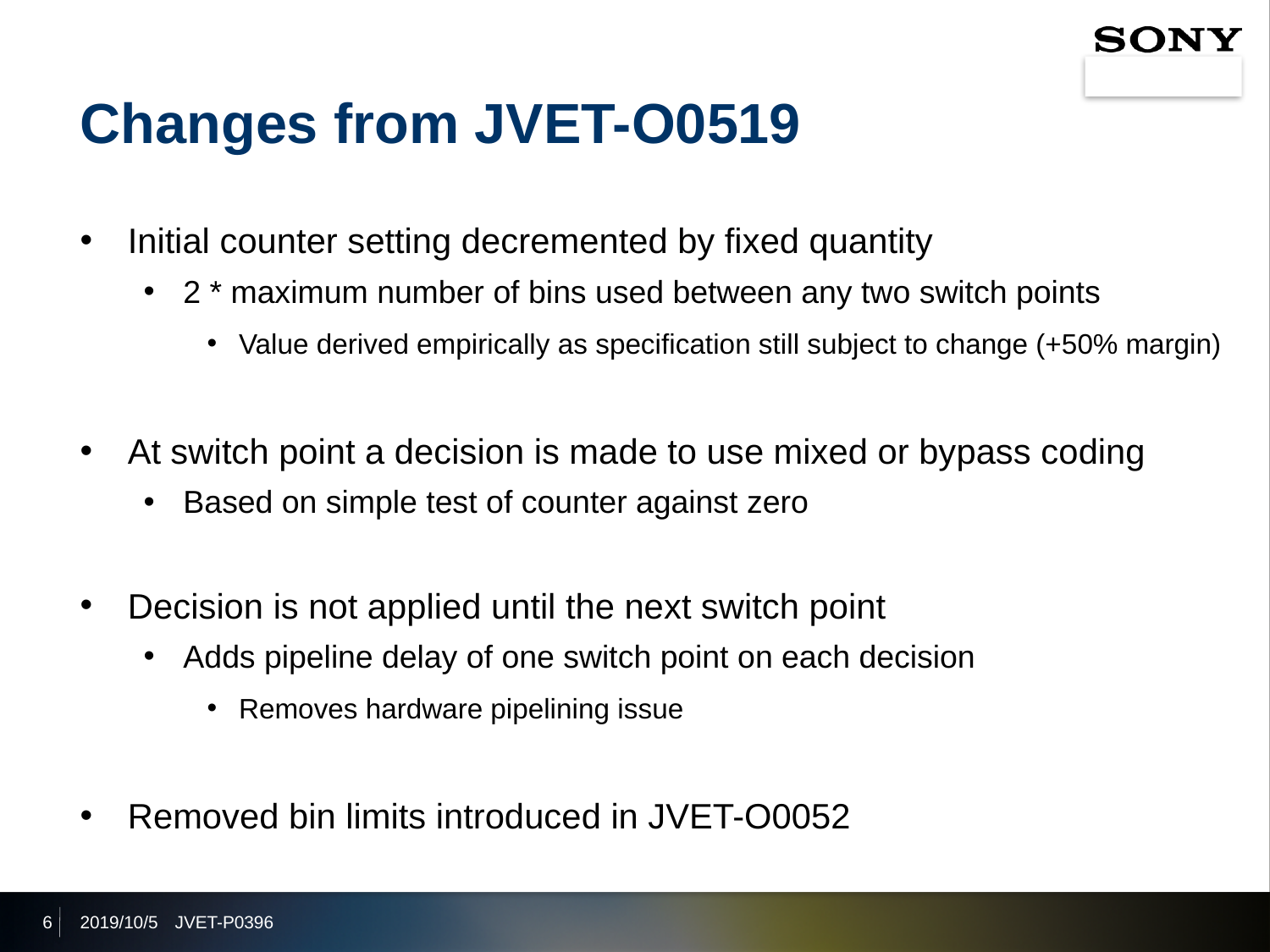

# Changes from JVET-O0519

Initial counter setting decremented by fixed quantity
2 * maximum number of bins used between any two switch points
Value derived empirically as specification still subject to change (+50% margin)

At switch point a decision is made to use mixed or bypass coding
Based on simple test of counter against zero

Decision is not applied until the next switch point
Adds pipeline delay of one switch point on each decision
Removes hardware pipelining issue

Removed bin limits introduced in JVET-O0052
6
2019/10/5
JVET-P0396